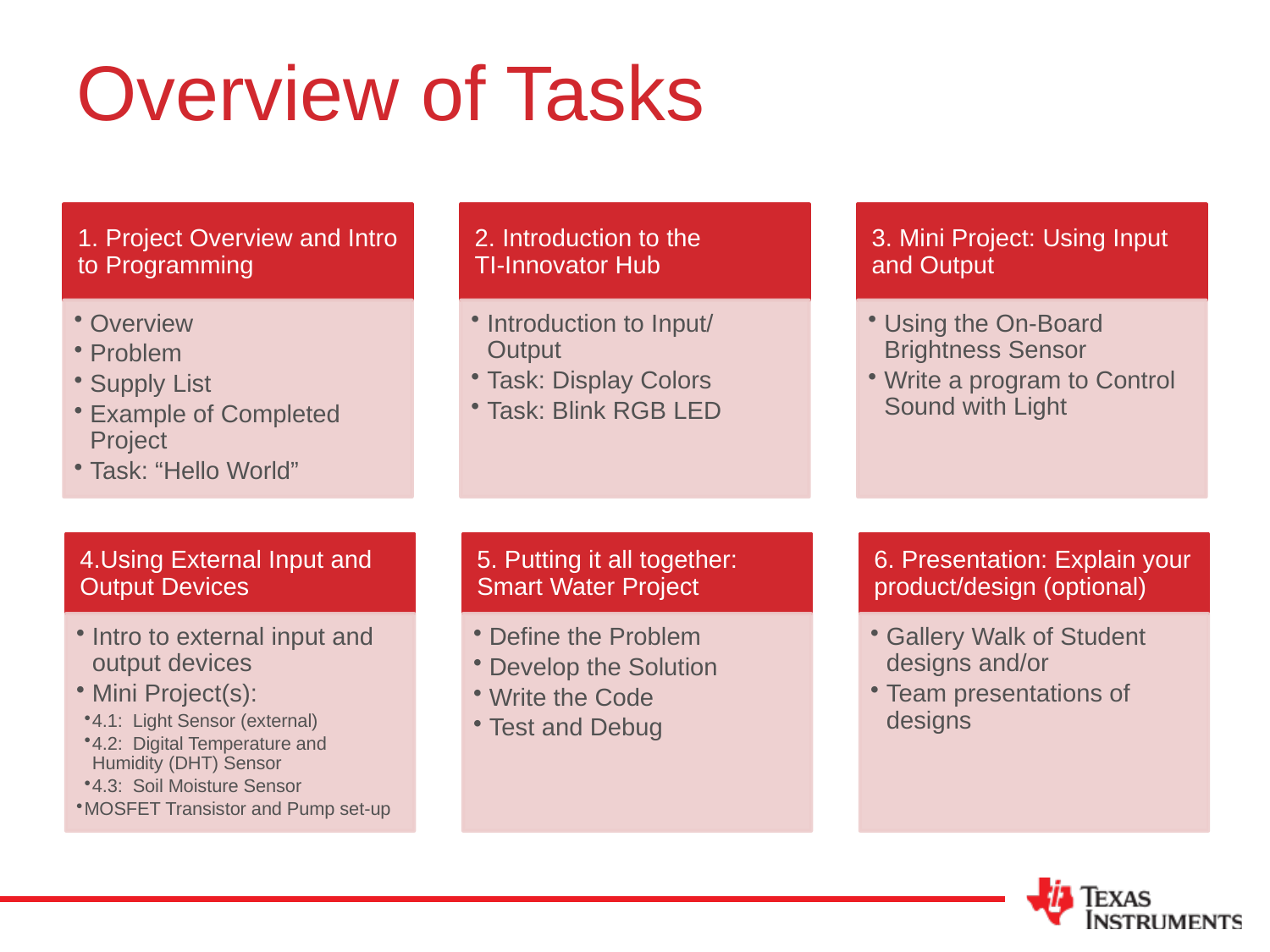

# Overview of Tasks
1. Project Overview and Intro to Programming
Overview
Problem
Supply List
Example of Completed Project
Task: “Hello World”
2. Introduction to the
TI-Innovator Hub
Introduction to Input/ Output
Task: Display Colors
Task: Blink RGB LED
3. Mini Project: Using Input and Output
Using the On-Board Brightness Sensor
Write a program to Control Sound with Light

4.Using External Input and Output Devices
Intro to external input and output devices
Mini Project(s):
4.1:  Light Sensor (external)
4.2:  Digital Temperature and Humidity (DHT) Sensor
4.3:  Soil Moisture Sensor
MOSFET Transistor and Pump set-up
5. Putting it all together: Smart Water Project
Define the Problem
Develop the Solution
Write the Code
Test and Debug
6. Presentation: Explain your product/design (optional)
Gallery Walk of Student designs and/or
Team presentations of designs